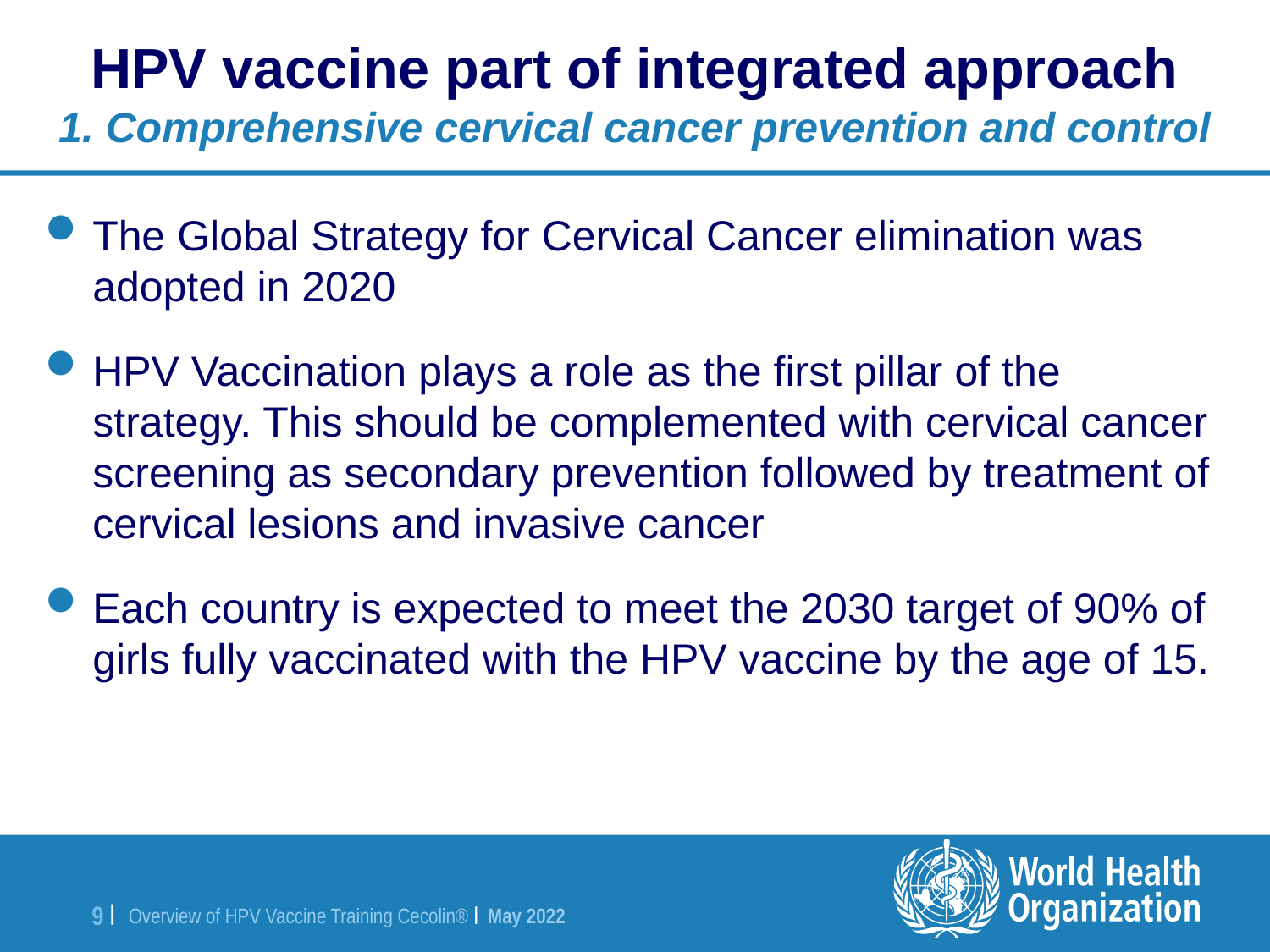

HPV vaccine part of integrated approach
1. Comprehensive cervical cancer prevention and control
The Global Strategy for Cervical Cancer elimination was adopted in 2020
HPV Vaccination plays a role as the first pillar of the strategy. This should be complemented with cervical cancer screening as secondary prevention followed by treatment of  cervical lesions and invasive cancer
Each country is expected to meet the 2030 target of 90% of girls fully vaccinated with the HPV vaccine by the age of 15.